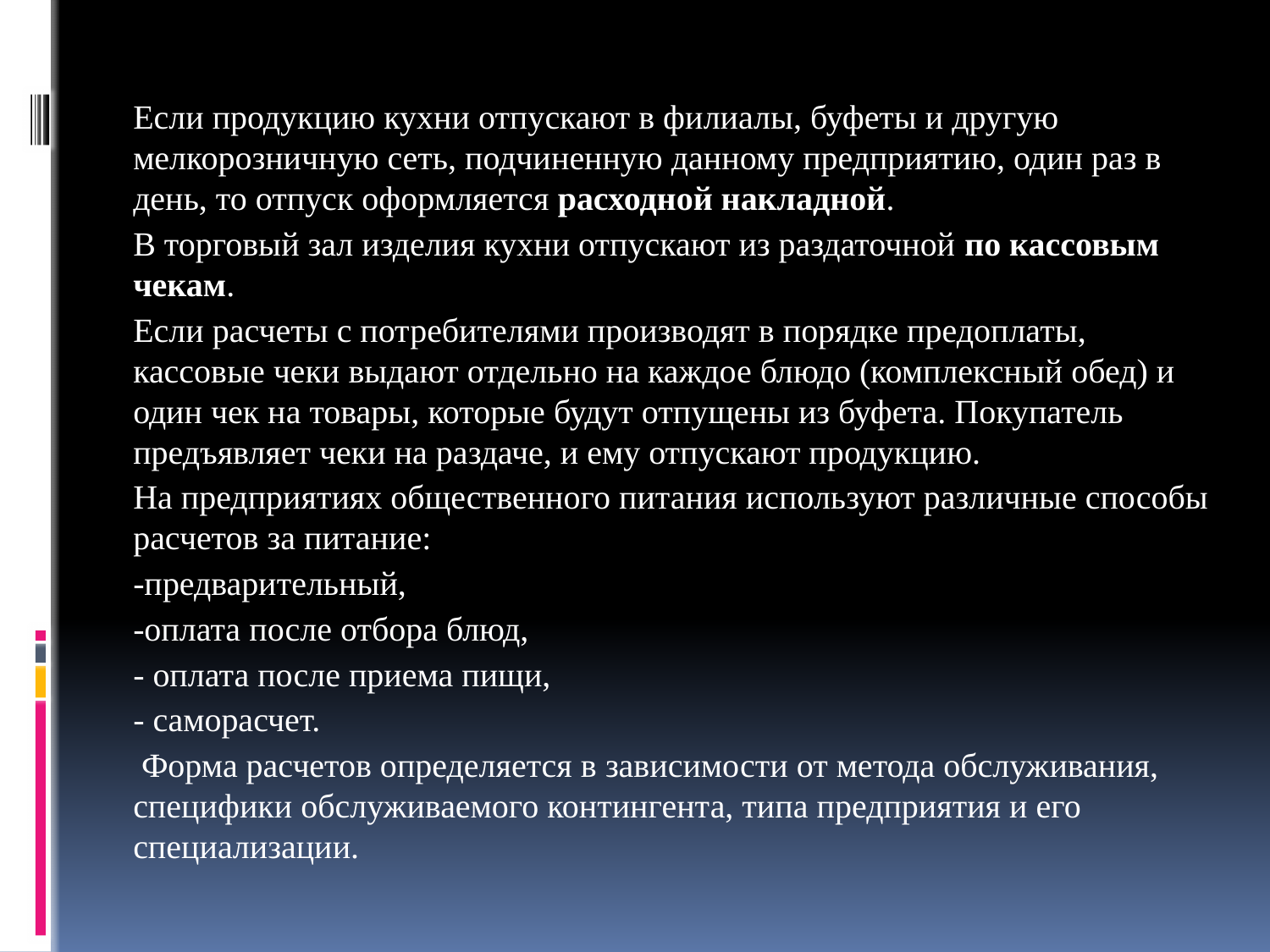

#
		Если продукцию кухни отпускают в филиалы, буфеты и другую мелкорозничную сеть, подчиненную данному предприятию, один раз в день, то отпуск оформляется расходной накладной.
		В торговый зал изделия кухни отпускают из раздаточной по кассовым чекам.
		Если расчеты с потребителями производят в порядке предоплаты, кассовые чеки выдают отдельно на каждое блюдо (комплексный обед) и один чек на товары, которые будут отпущены из буфета. Покупатель предъявляет чеки на раздаче, и ему отпускают продукцию.
		На предприятиях общественного питания используют различные способы расчетов за питание:
		-предварительный,
		-оплата после отбора блюд,
		- оплата после приема пищи,
		- саморасчет.
		 Форма расчетов определяется в зависимости от метода обслуживания, специфики обслуживаемого контингента, типа предприятия и его специализации.